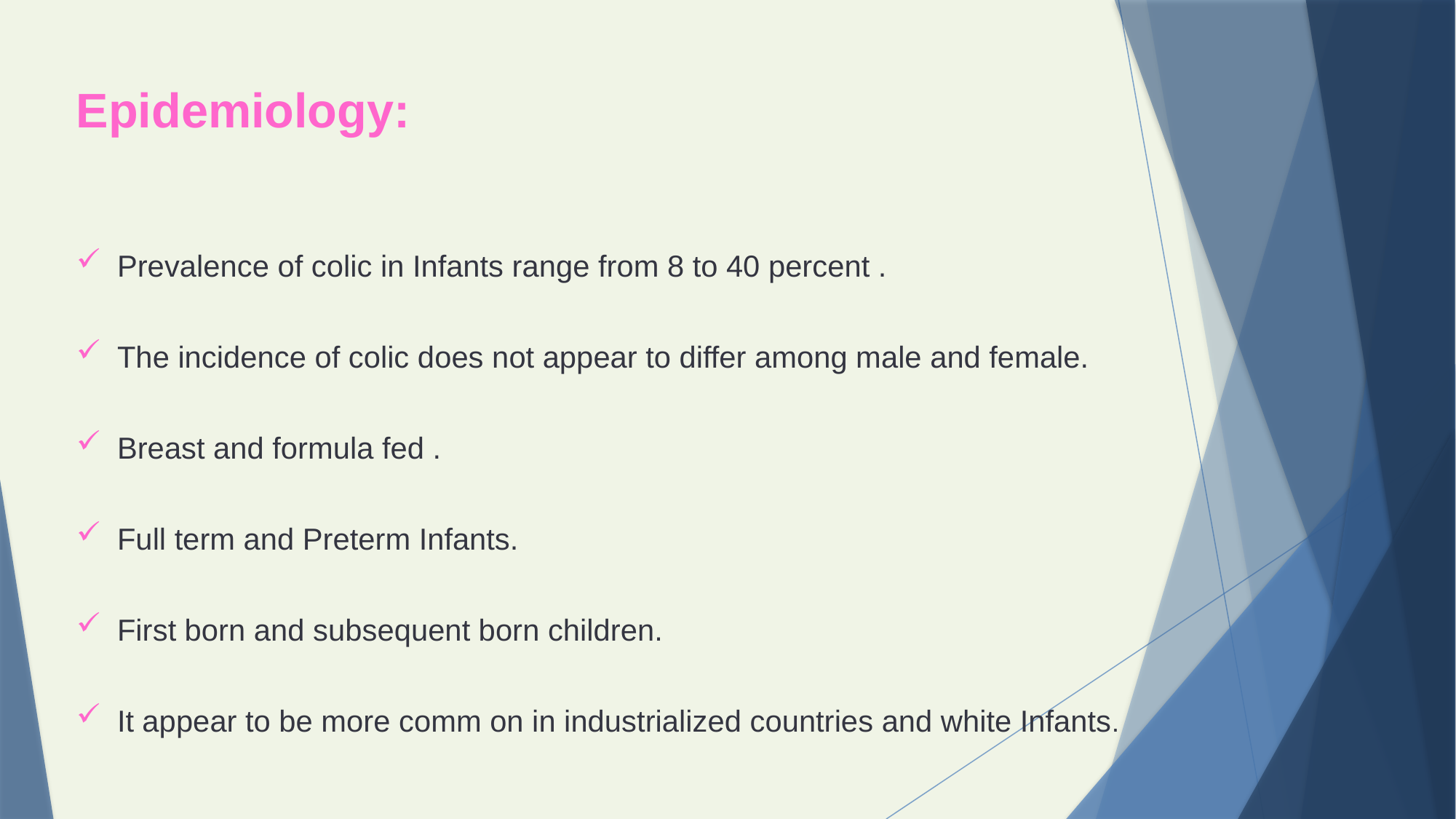

Epidemiology:

Prevalence of colic in Infants range from 8 to 40 percent .
The incidence of colic does not appear to differ among male and female.
Breast and formula fed .
Full term and Preterm Infants.
First born and subsequent born children.
It appear to be more comm on in industrialized countries and white Infants.